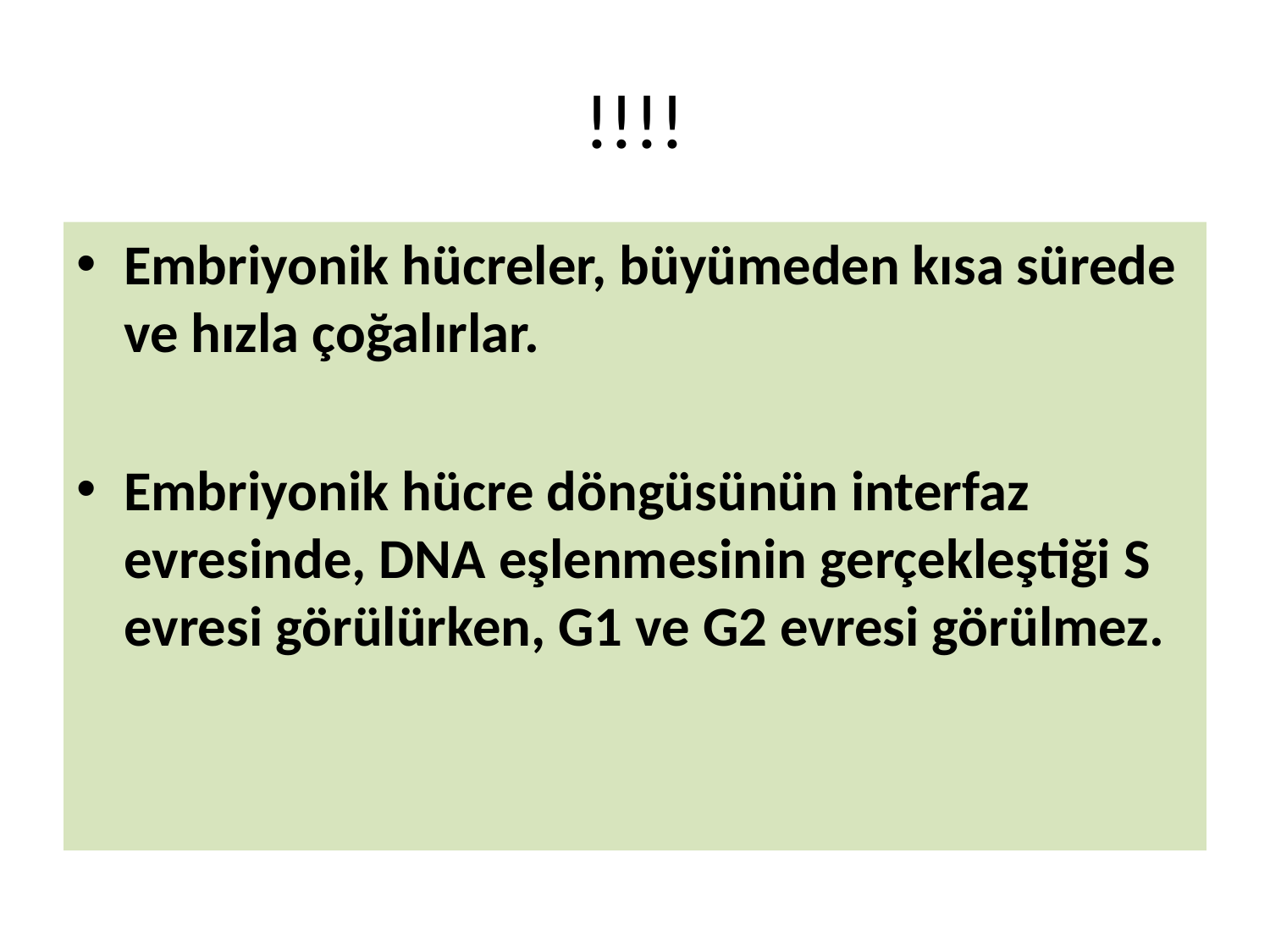

# !!!!
Embriyonik hücreler, büyümeden kısa sürede ve hızla çoğalırlar.

Embriyonik hücre döngüsünün interfaz evresinde, DNA eşlenmesinin gerçekleştiği S evresi görülürken, G1 ve G2 evresi görülmez.